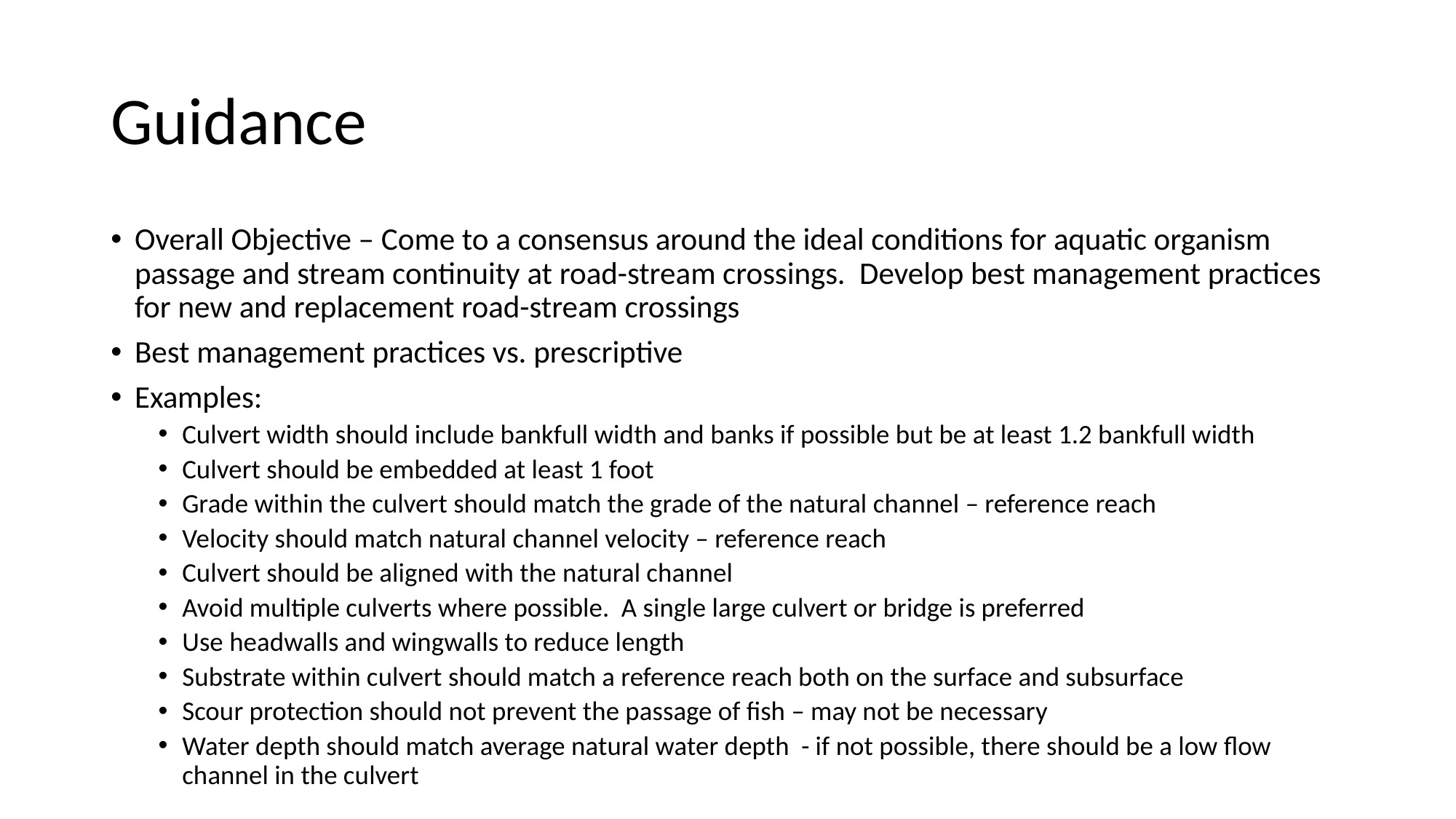

# Guidance
Overall Objective – Come to a consensus around the ideal conditions for aquatic organism passage and stream continuity at road-stream crossings.  Develop best management practices for new and replacement road-stream crossings
Best management practices vs. prescriptive
Examples:
Culvert width should include bankfull width and banks if possible but be at least 1.2 bankfull width
Culvert should be embedded at least 1 foot
Grade within the culvert should match the grade of the natural channel – reference reach
Velocity should match natural channel velocity – reference reach
Culvert should be aligned with the natural channel
Avoid multiple culverts where possible.  A single large culvert or bridge is preferred
Use headwalls and wingwalls to reduce length
Substrate within culvert should match a reference reach both on the surface and subsurface
Scour protection should not prevent the passage of fish – may not be necessary
Water depth should match average natural water depth  - if not possible, there should be a low flow channel in the culvert